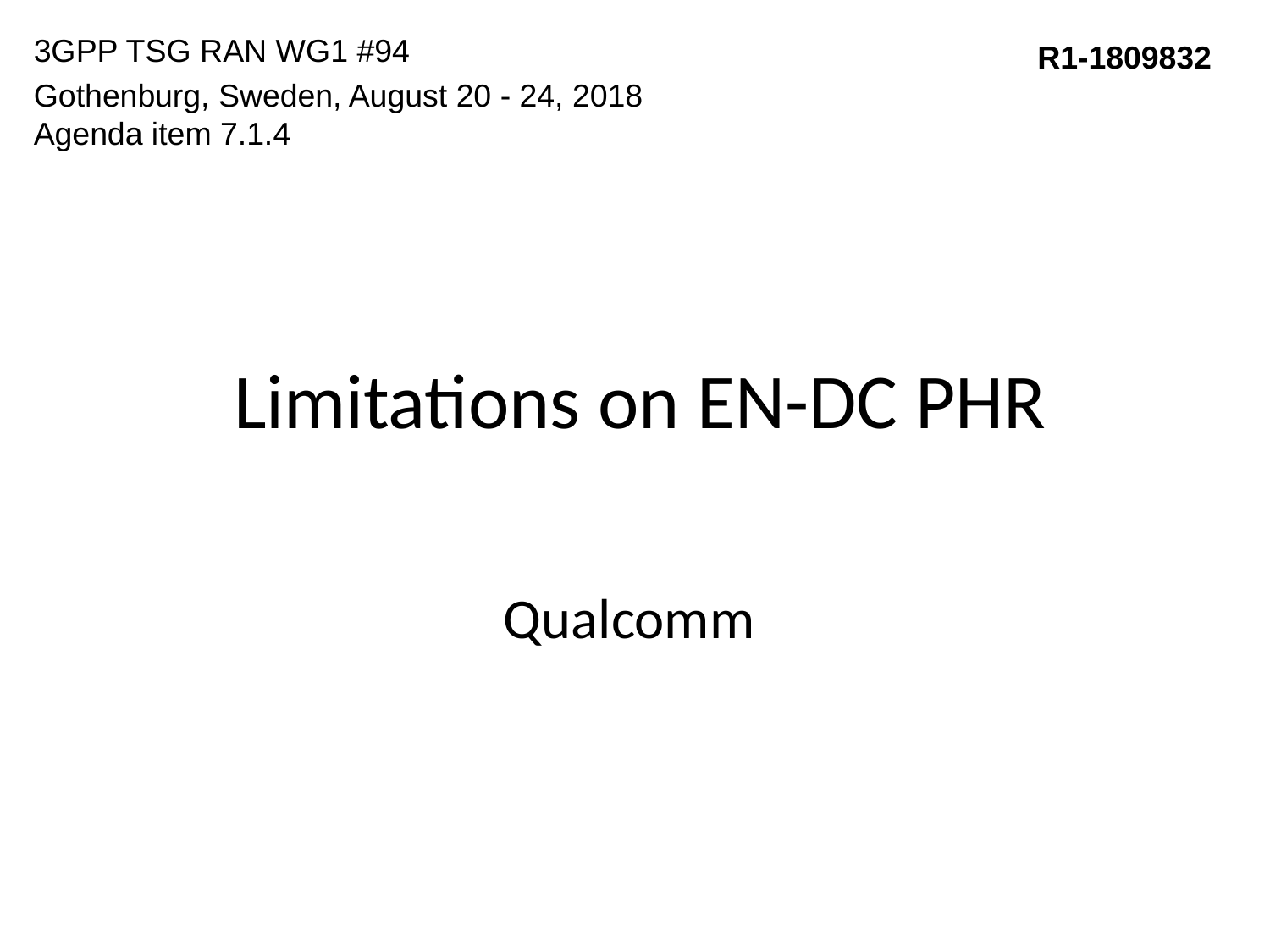

3GPP TSG RAN WG1 #94
Gothenburg, Sweden, August 20 - 24, 2018
Agenda item 7.1.4
R1-1809832
# Limitations on EN-DC PHR
Qualcomm